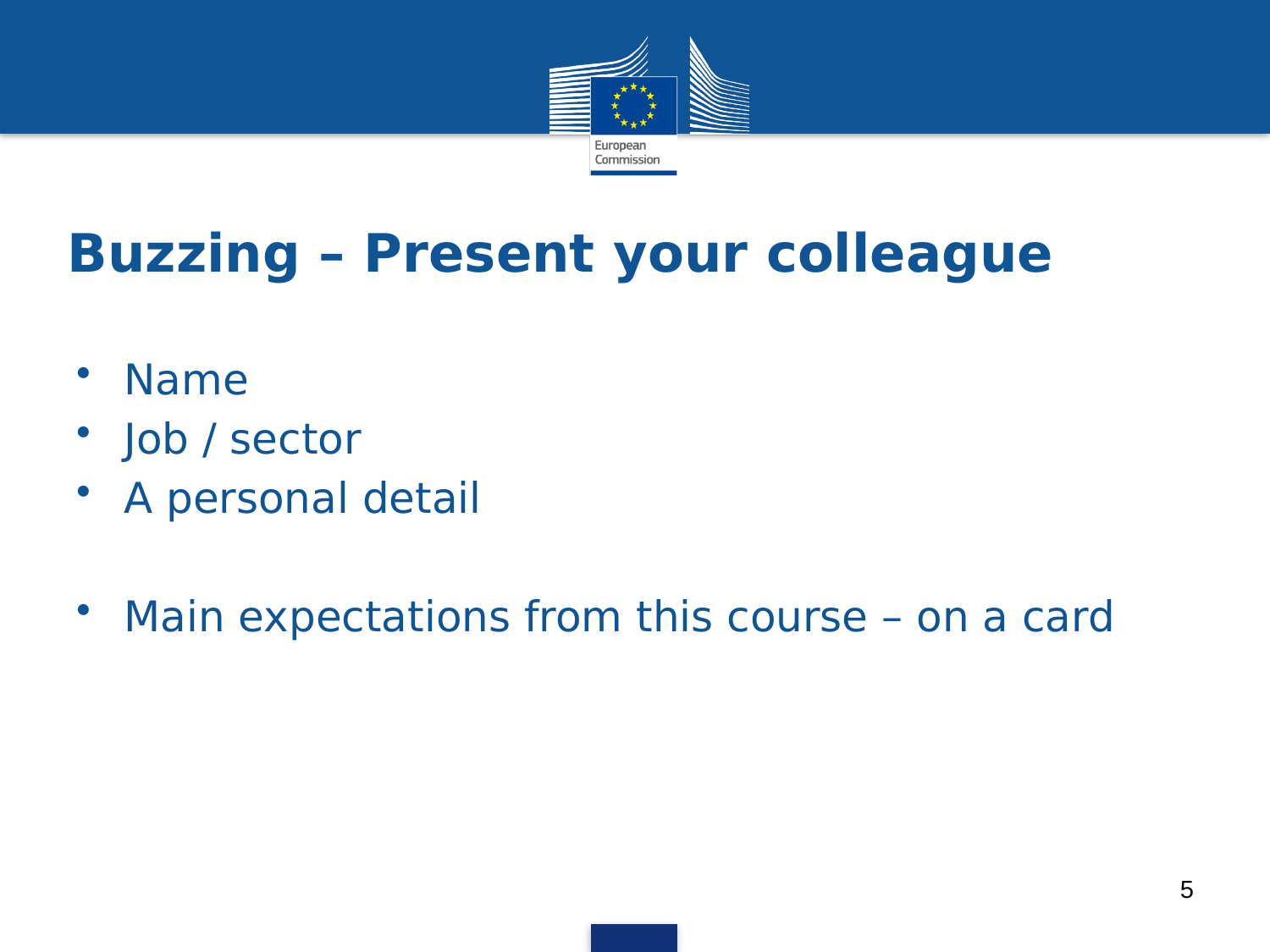

# Buzzing – Present your colleague
Name
Job / sector
A personal detail

Main expectations from this course – on a card

5